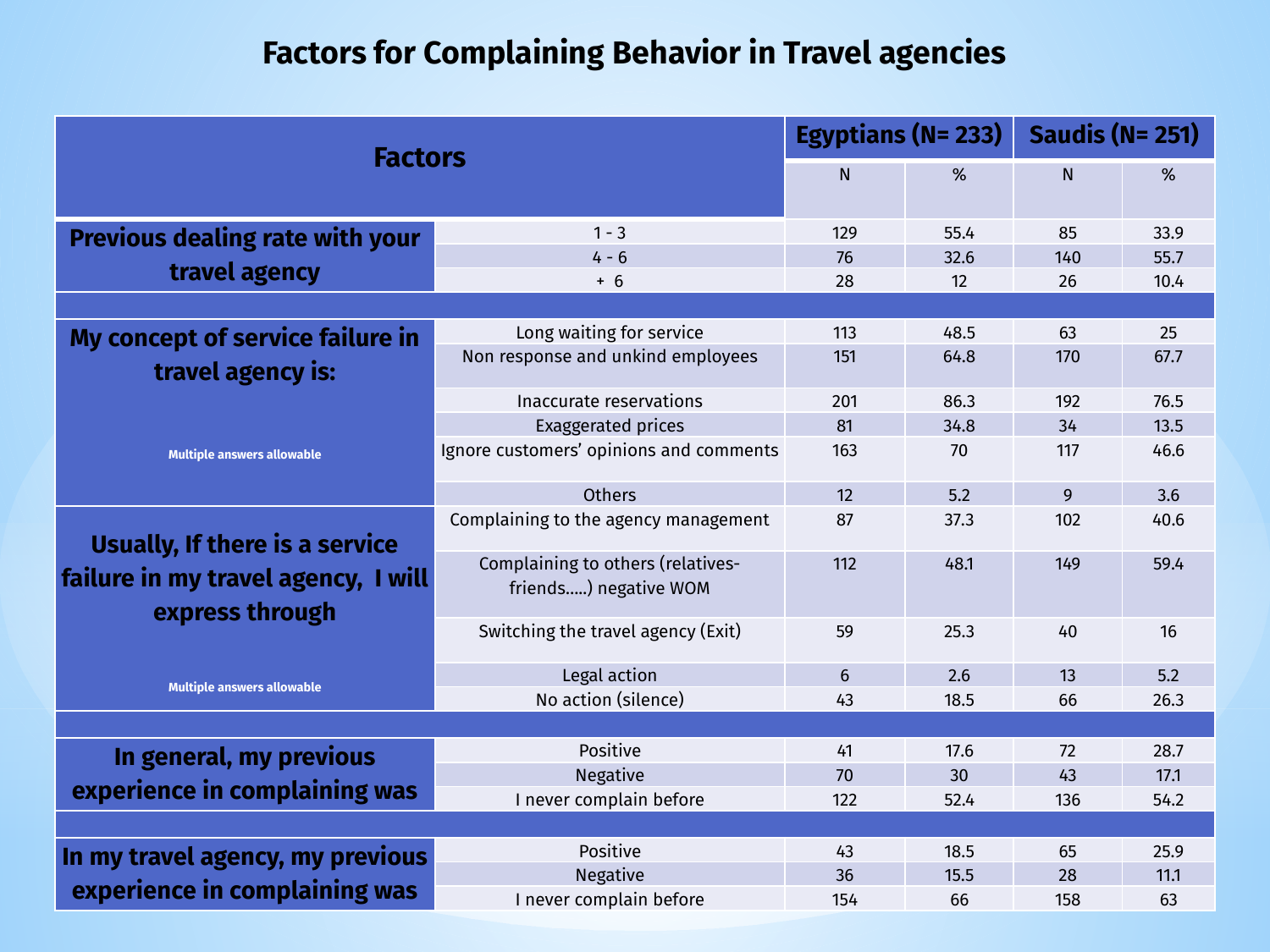

Factors for Complaining Behavior in Travel agencies

| Factors |  | Egyptians (N= 233) |  | Saudis (N= 251) |  |
| --- | --- | --- | --- | --- | --- |
|  |  | N | % | N | % |
| Previous dealing rate with your travel agency | 1 - 3 | 129 | 55.4 | 85 | 33.9 |
|  | 4 - 6 | 76 | 32.6 | 140 | 55.7 |
|  | + 6 | 28 | 12 | 26 | 10.4 |
|  |  |  |  |  |  |
| My concept of service failure in travel agency is:   Multiple answers allowable | Long waiting for service | 113 | 48.5 | 63 | 25 |
|  | Non response and unkind employees | 151 | 64.8 | 170 | 67.7 |
|  | Inaccurate reservations | 201 | 86.3 | 192 | 76.5 |
|  | Exaggerated prices | 81 | 34.8 | 34 | 13.5 |
|  | Ignore customers’ opinions and comments | 163 | 70 | 117 | 46.6 |
|  | Others | 12 | 5.2 | 9 | 3.6 |
| Usually, If there is a service failure in my travel agency, I will express through     Multiple answers allowable | Complaining to the agency management | 87 | 37.3 | 102 | 40.6 |
|  | Complaining to others (relatives- friends…..) negative WOM | 112 | 48.1 | 149 | 59.4 |
|  | Switching the travel agency (Exit) | 59 | 25.3 | 40 | 16 |
|  | Legal action | 6 | 2.6 | 13 | 5.2 |
|  | No action (silence) | 43 | 18.5 | 66 | 26.3 |
|  |  |  |  |  |  |
| In general, my previous experience in complaining was | Positive | 41 | 17.6 | 72 | 28.7 |
|  | Negative | 70 | 30 | 43 | 17.1 |
|  | I never complain before | 122 | 52.4 | 136 | 54.2 |
|  |  |  |  |  |  |
| In my travel agency, my previous experience in complaining was | Positive | 43 | 18.5 | 65 | 25.9 |
|  | Negative | 36 | 15.5 | 28 | 11.1 |
|  | I never complain before | 154 | 66 | 158 | 63 |
31